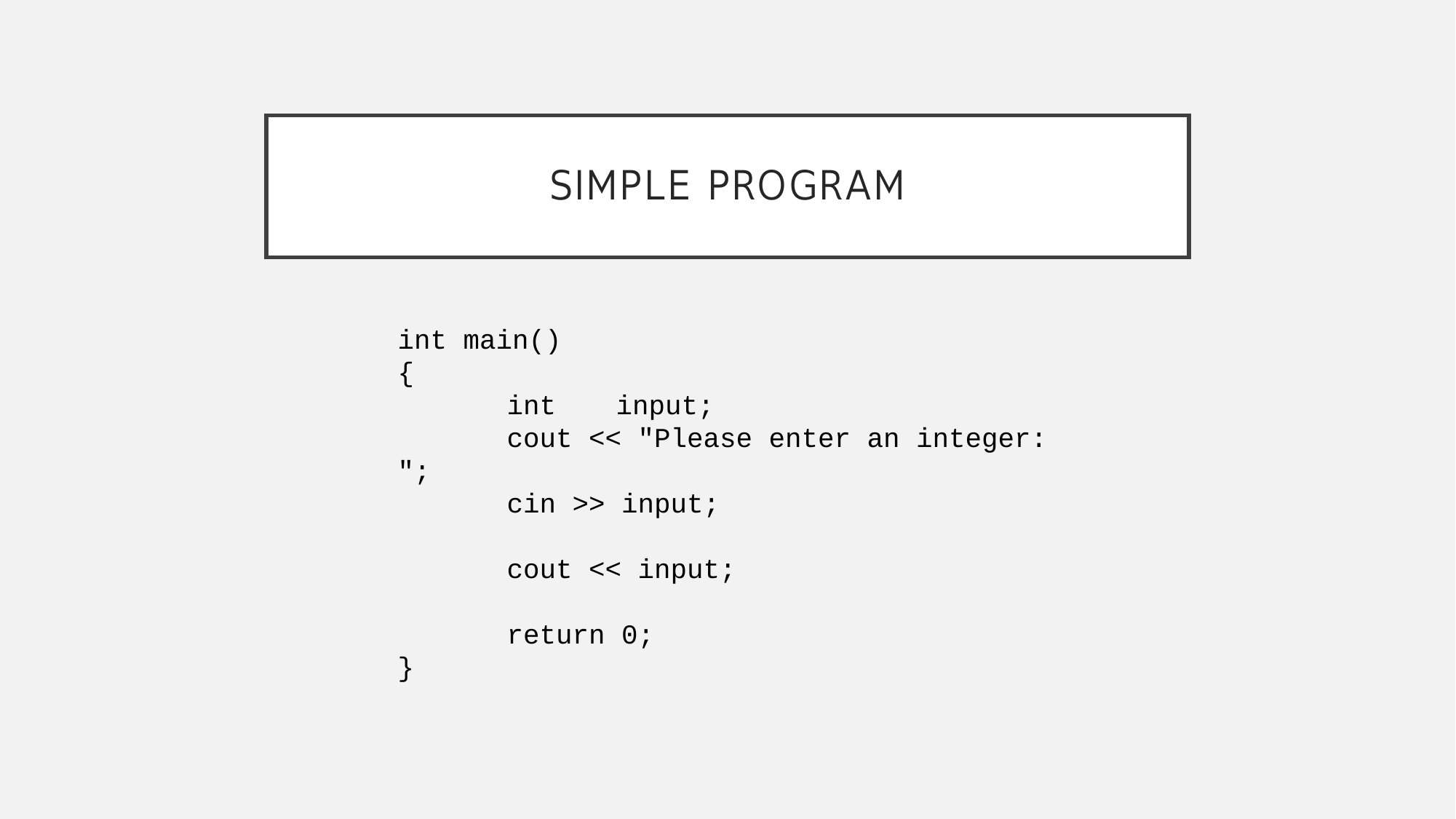

# Simple Program
int main()
{
	int	input;
	cout << "Please enter an integer: ";
	cin >> input;

	cout << input;

	return 0;
}